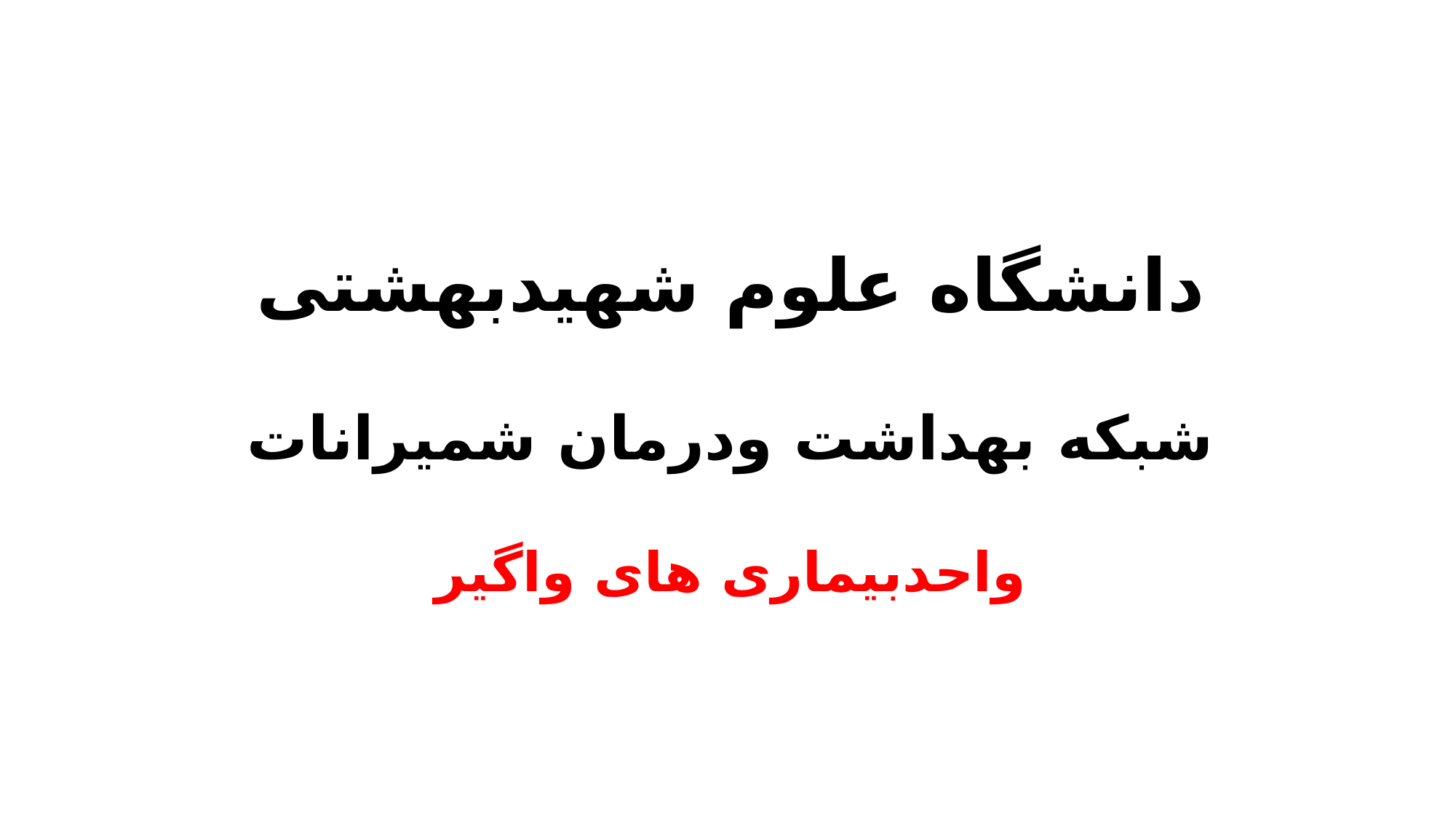

# دانشگاه علوم شهیدبهشتی شبکه بهداشت ودرمان شمیرانات واحدبیماری های واگیر